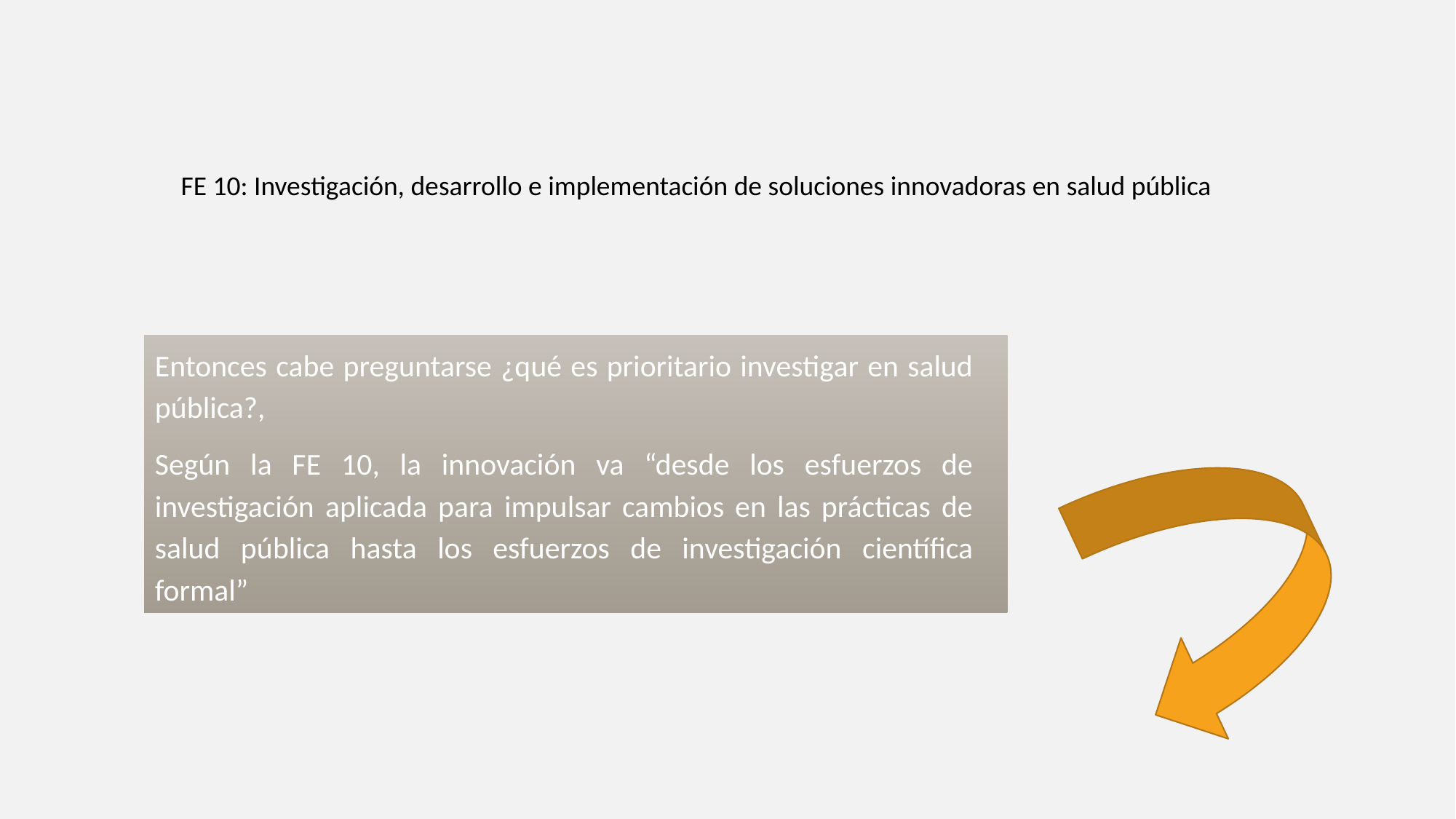

FE 10: Investigación, desarrollo e implementación de soluciones innovadoras en salud pública
Entonces cabe preguntarse ¿qué es prioritario investigar en salud pública?,
Según la FE 10, la innovación va “desde los esfuerzos de investigación aplicada para impulsar cambios en las prácticas de salud pública hasta los esfuerzos de investigación científica formal”